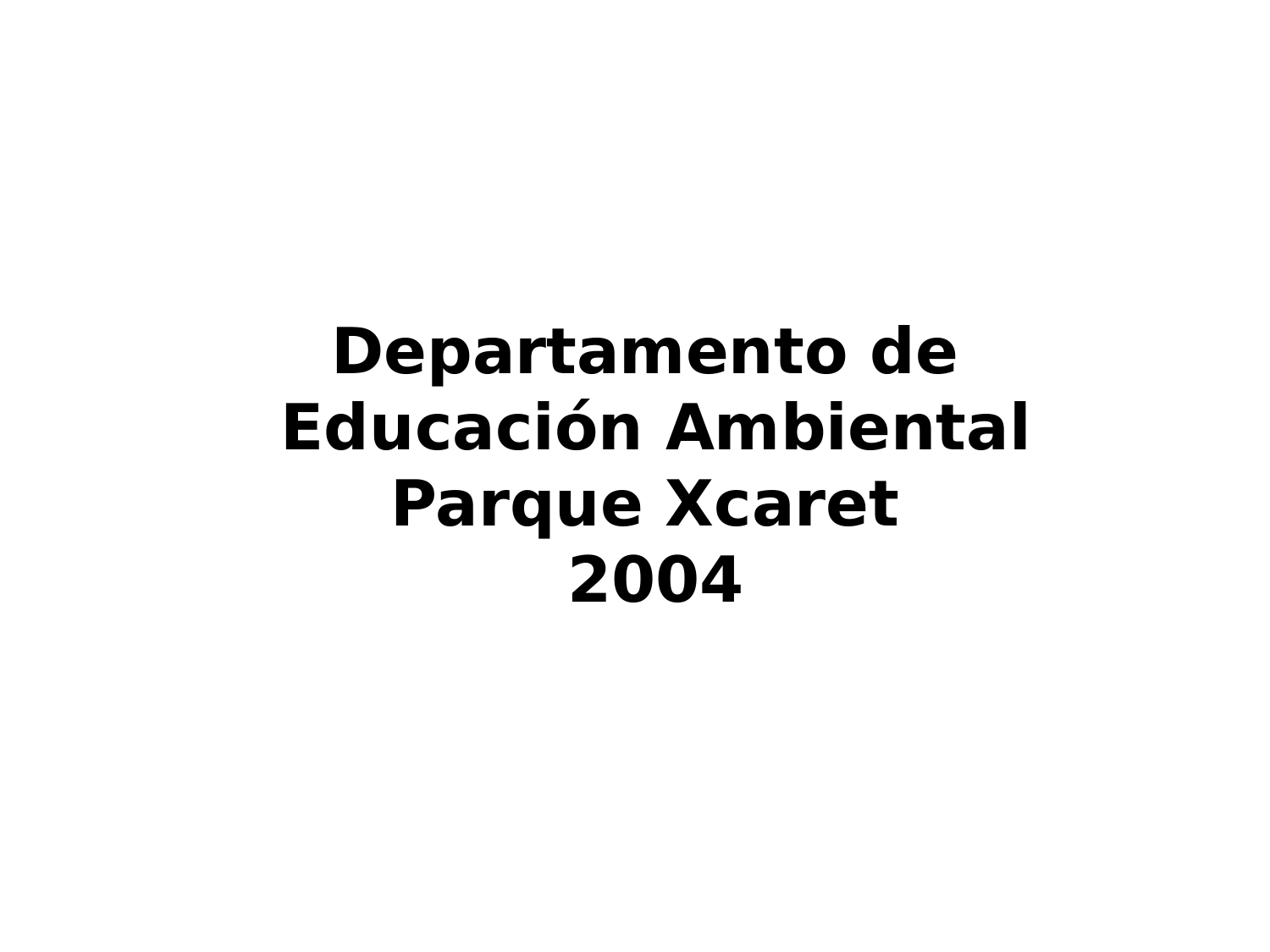

# Departamento de Educación Ambiental Parque Xcaret 2004